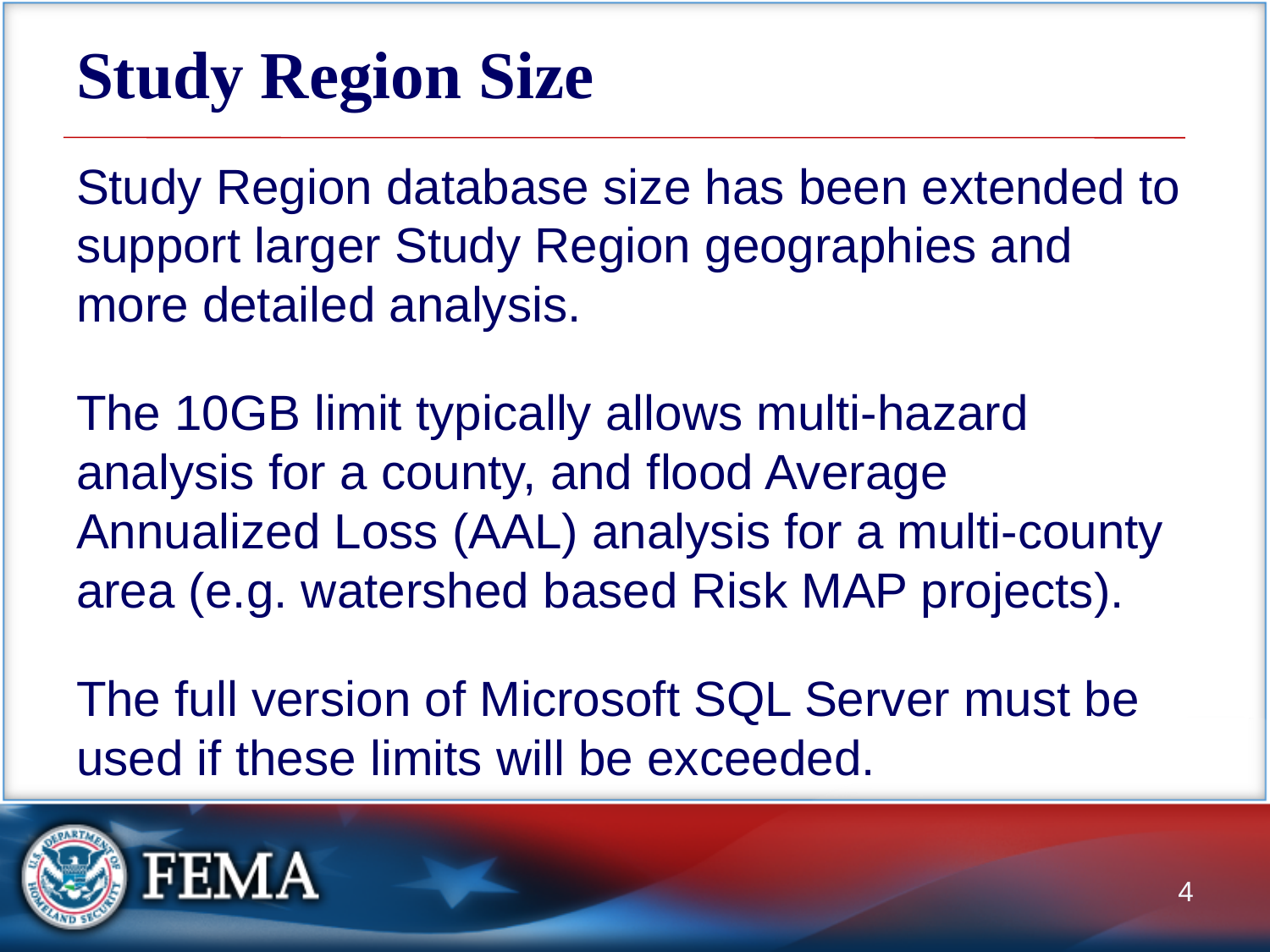

# Study Region Size
Study Region database size has been extended to support larger Study Region geographies and more detailed analysis.
The 10GB limit typically allows multi-hazard analysis for a county, and flood Average Annualized Loss (AAL) analysis for a multi-county area (e.g. watershed based Risk MAP projects).
The full version of Microsoft SQL Server must be used if these limits will be exceeded.
4